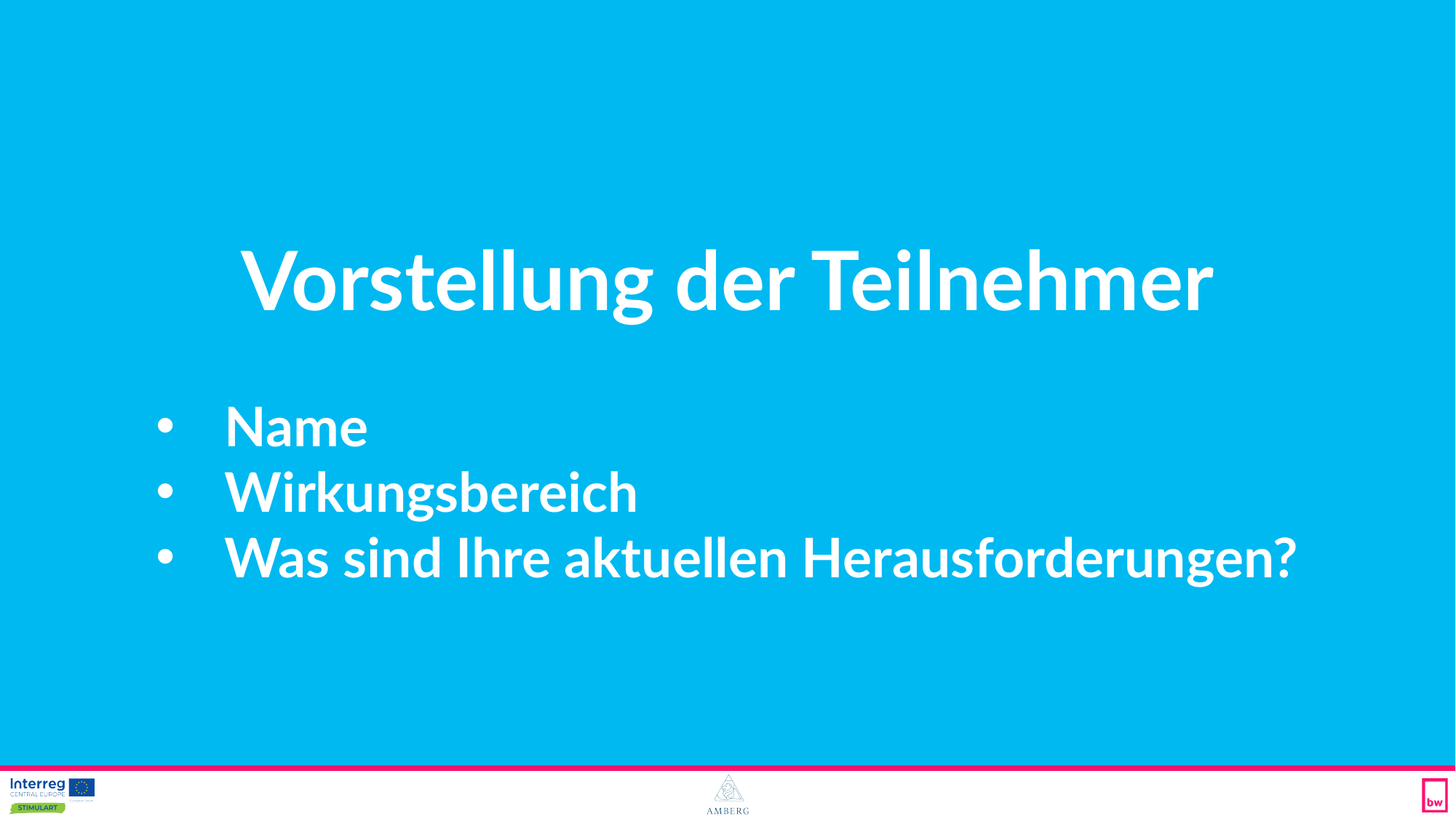

Vorstellung der Teilnehmer

Name
Wirkungsbereich
Was sind Ihre aktuellen Herausforderungen?